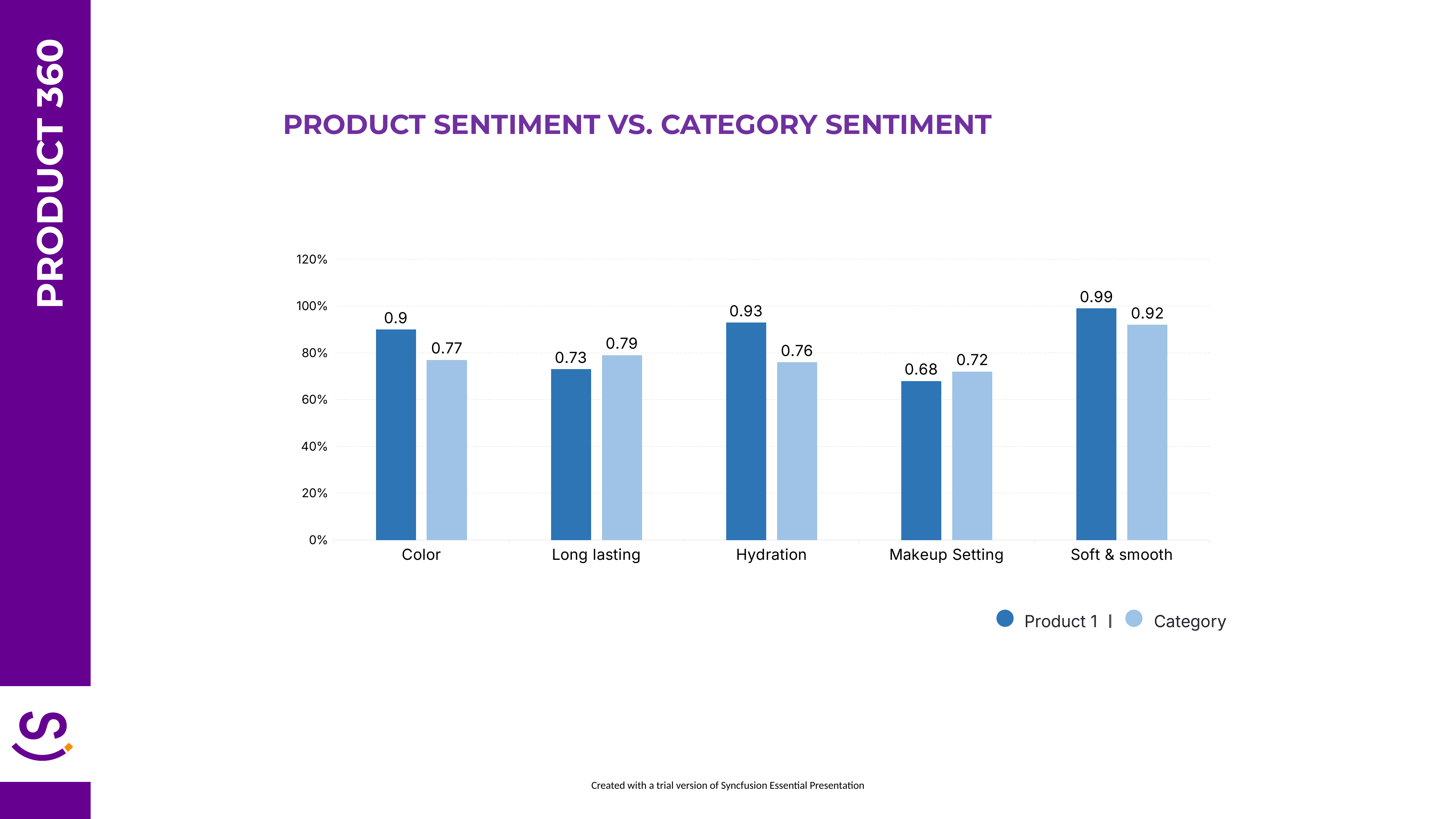

PRODUCT SENTIMENT VS. CATEGORY SENTIMENT
PRODUCT 360

### Chart

| Category | Product | Category |
|---|---|---|
| Color | 0.9 | 0.77 |
| Long lasting | 0.73 | 0.79 |
| Hydration | 0.93 | 0.76 |
| Makeup Setting | 0.68 | 0.72 |
| Soft & smooth | 0.99 | 0.92 |
Product 1
Category

Created with a trial version of Syncfusion Essential Presentation